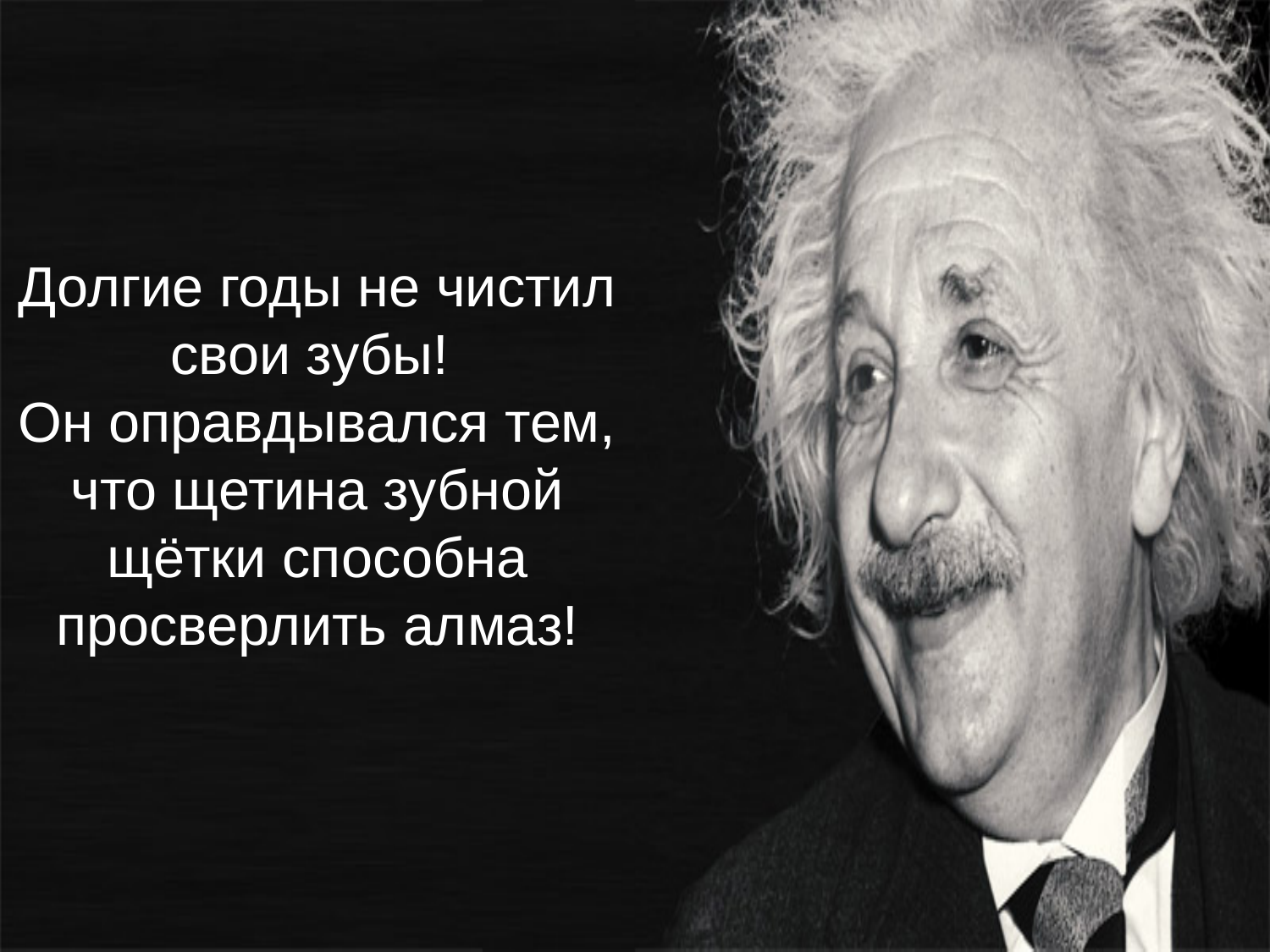

Долгие годы не чистил свои зубы!
Он оправдывался тем, что щетина зубной щётки способна просверлить алмаз!